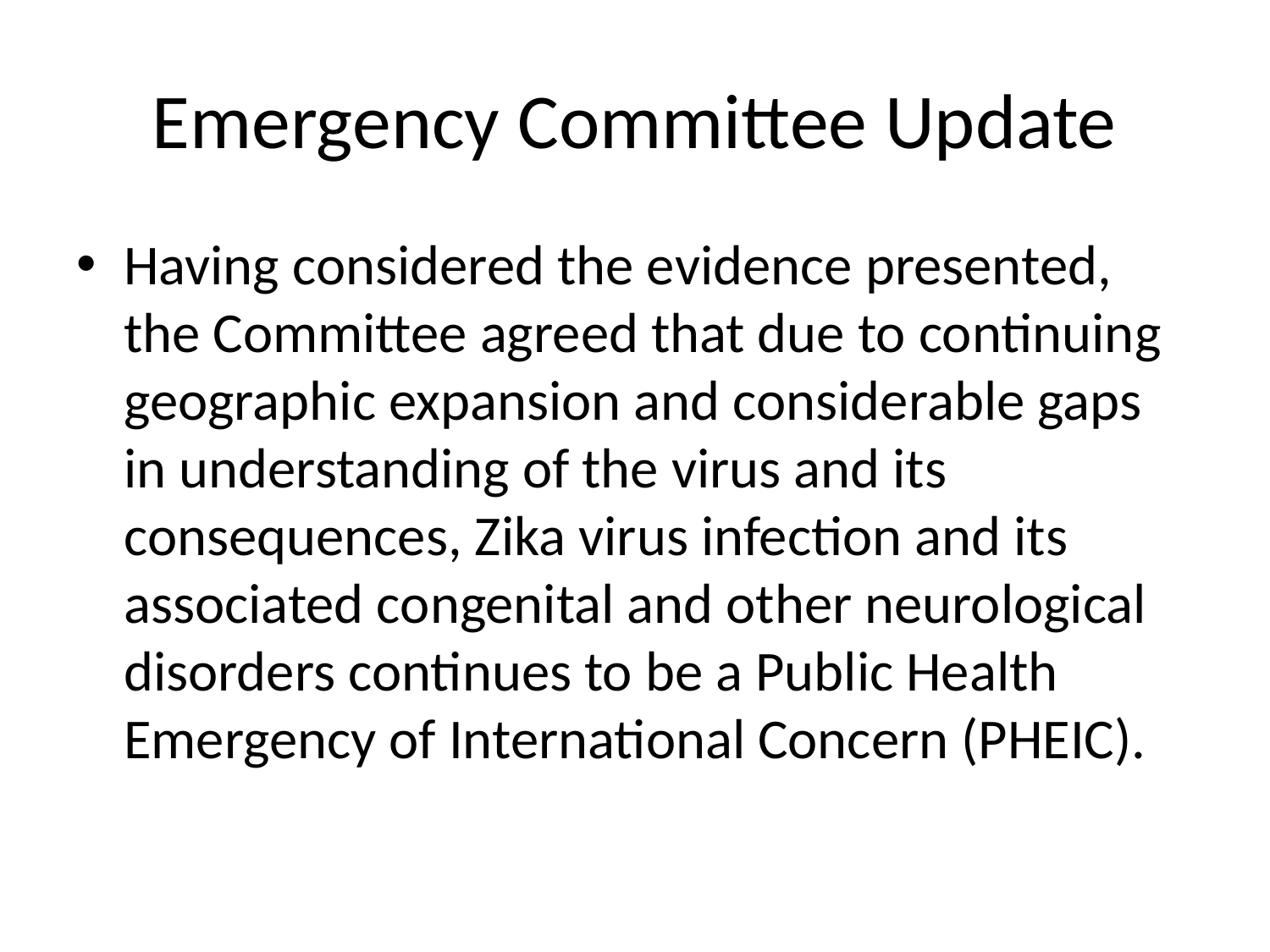

# Emergency Committee Update
Having considered the evidence presented, the Committee agreed that due to continuing geographic expansion and considerable gaps in understanding of the virus and its consequences, Zika virus infection and its associated congenital and other neurological disorders continues to be a Public Health Emergency of International Concern (PHEIC).